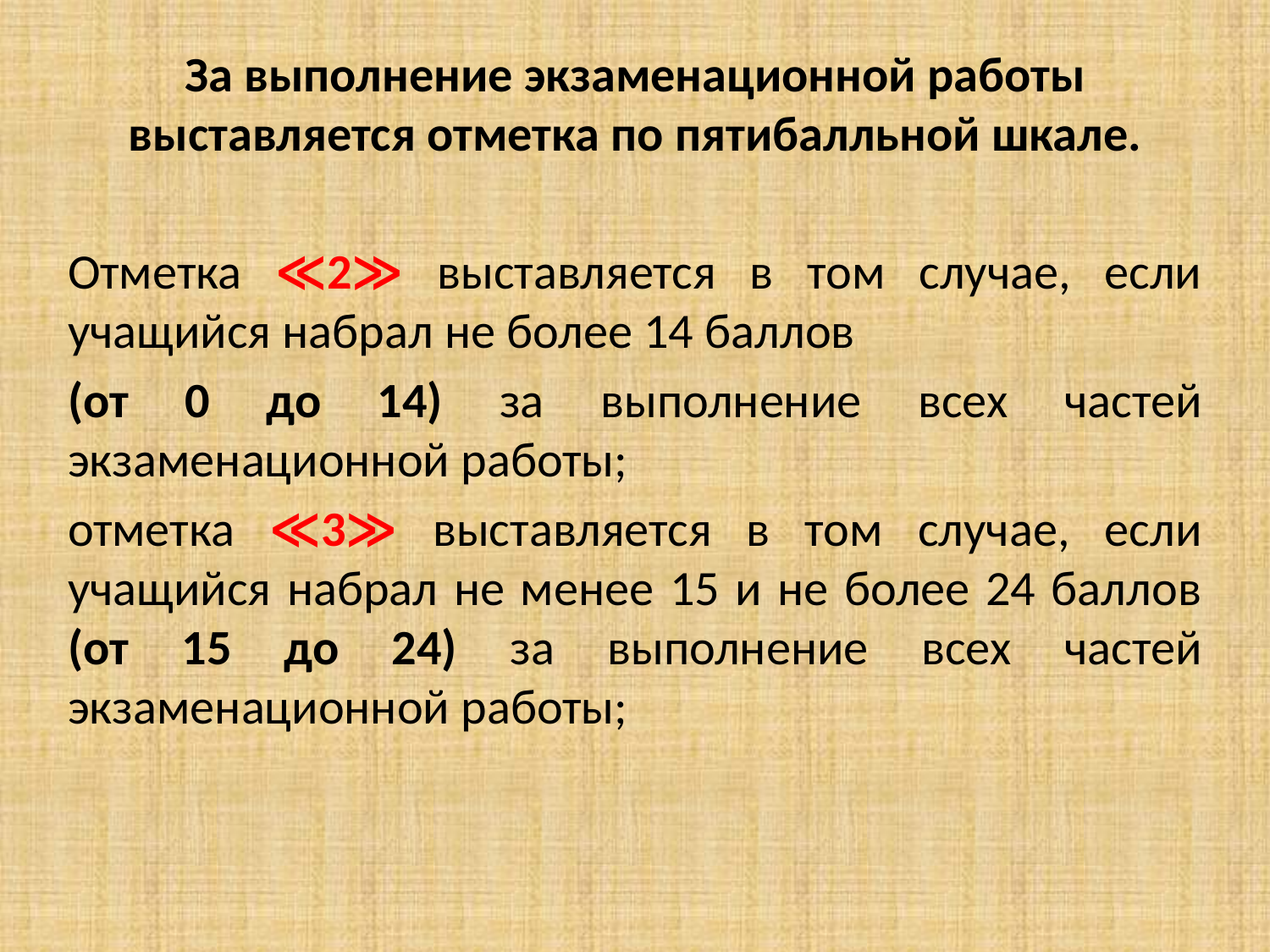

За выполнение экзаменационной работы выставляется отметка по пятибалльной шкале.

Отметка ≪2≫ выставляется в том случае, если учащийся набрал не более 14 баллов
(от 0 до 14) за выполнение всех частей экзаменационной работы;
отметка ≪3≫ выставляется в том случае, если учащийся набрал не менее 15 и не более 24 баллов (от 15 до 24) за выполнение всех частей экзаменационной работы;